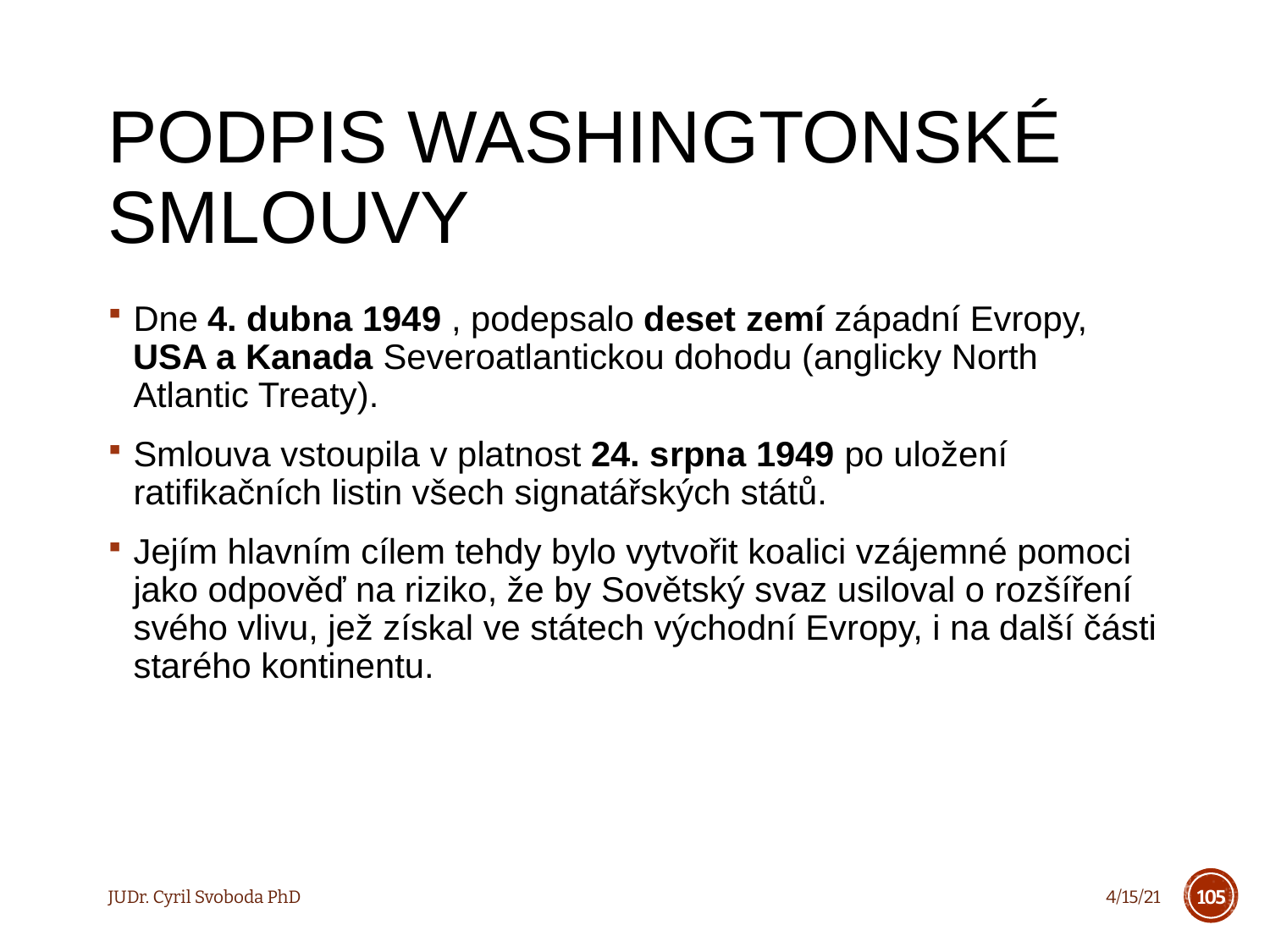

# Podpis Washingtonské smlouvy
Dne 4. dubna 1949 , podepsalo deset zemí západní Evropy, USA a Kanada Severoatlantickou dohodu (anglicky North Atlantic Treaty).
Smlouva vstoupila v platnost 24. srpna 1949 po uložení ratifikačních listin všech signatářských států.
Jejím hlavním cílem tehdy bylo vytvořit koalici vzájemné pomoci jako odpověď na riziko, že by Sovětský svaz usiloval o rozšíření svého vlivu, jež získal ve státech východní Evropy, i na další části starého kontinentu.
JUDr. Cyril Svoboda PhD
4/15/21
105